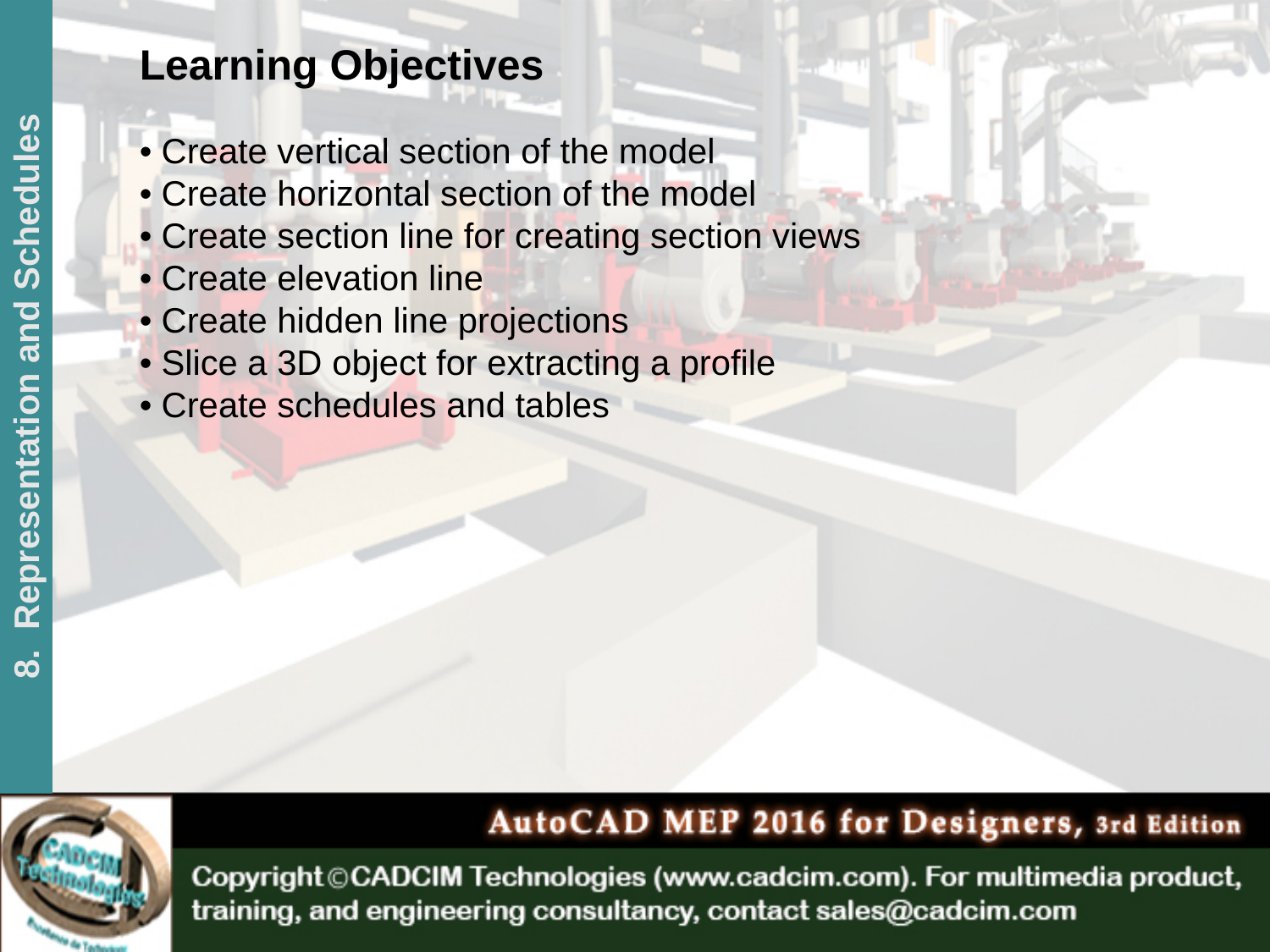

Learning Objectives
• Create vertical section of the model
• Create horizontal section of the model
• Create section line for creating section views
• Create elevation line
• Create hidden line projections
• Slice a 3D object for extracting a profile
• Create schedules and tables